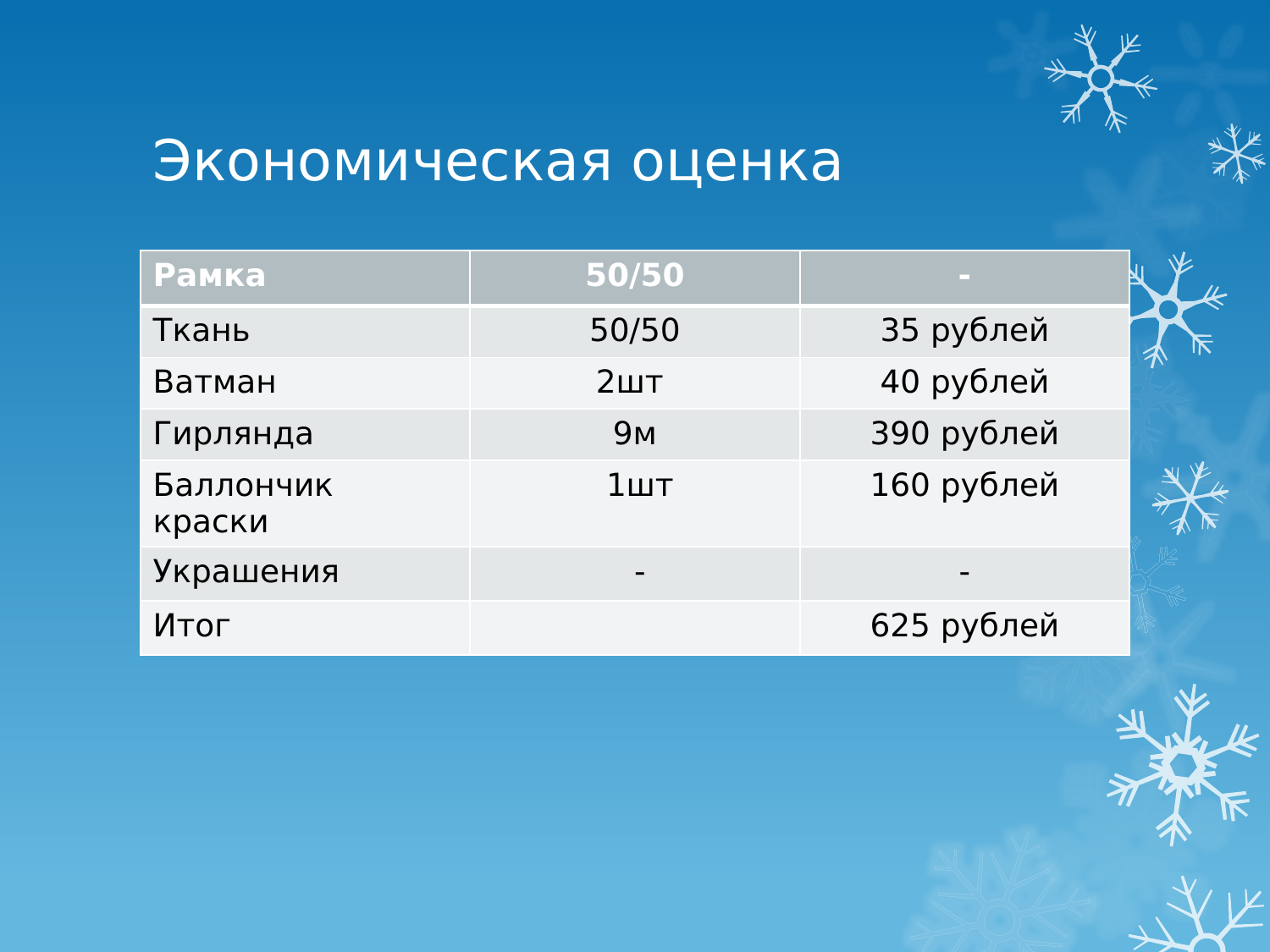

# Экономическая оценка
| Рамка | 50/50 | - |
| --- | --- | --- |
| Ткань | 50/50 | 35 рублей |
| Ватман | 2шт | 40 рублей |
| Гирлянда | 9м | 390 рублей |
| Баллончик краски | 1шт | 160 рублей |
| Украшения | - | - |
| Итог |  | 625 рублей |